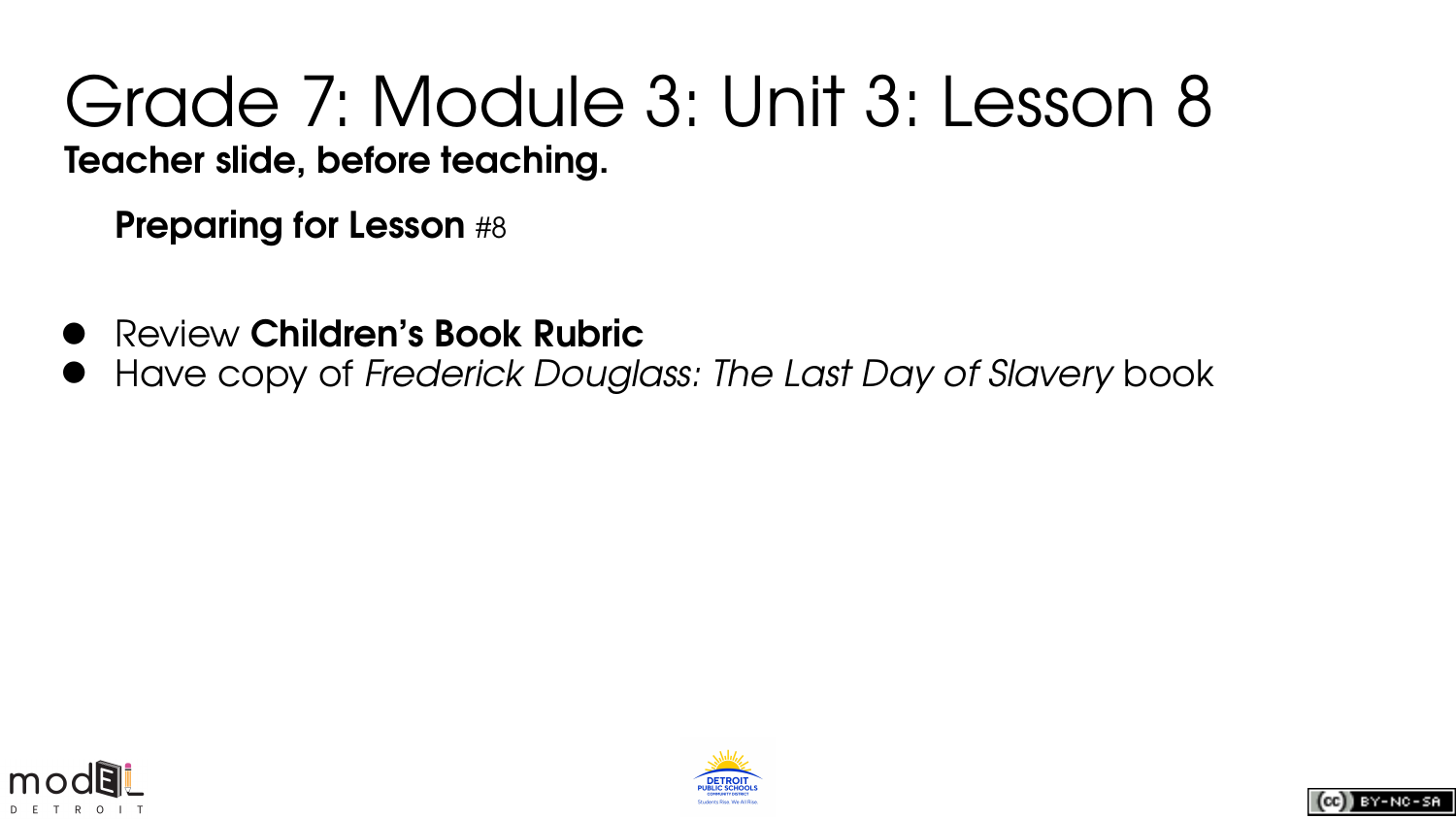

Grade 7: Module 3: Unit 3: Lesson 8
Teacher slide, before teaching.
Preparing for Lesson #8

Review Children’s Book Rubric
Have copy of Frederick Douglass: The Last Day of Slavery book